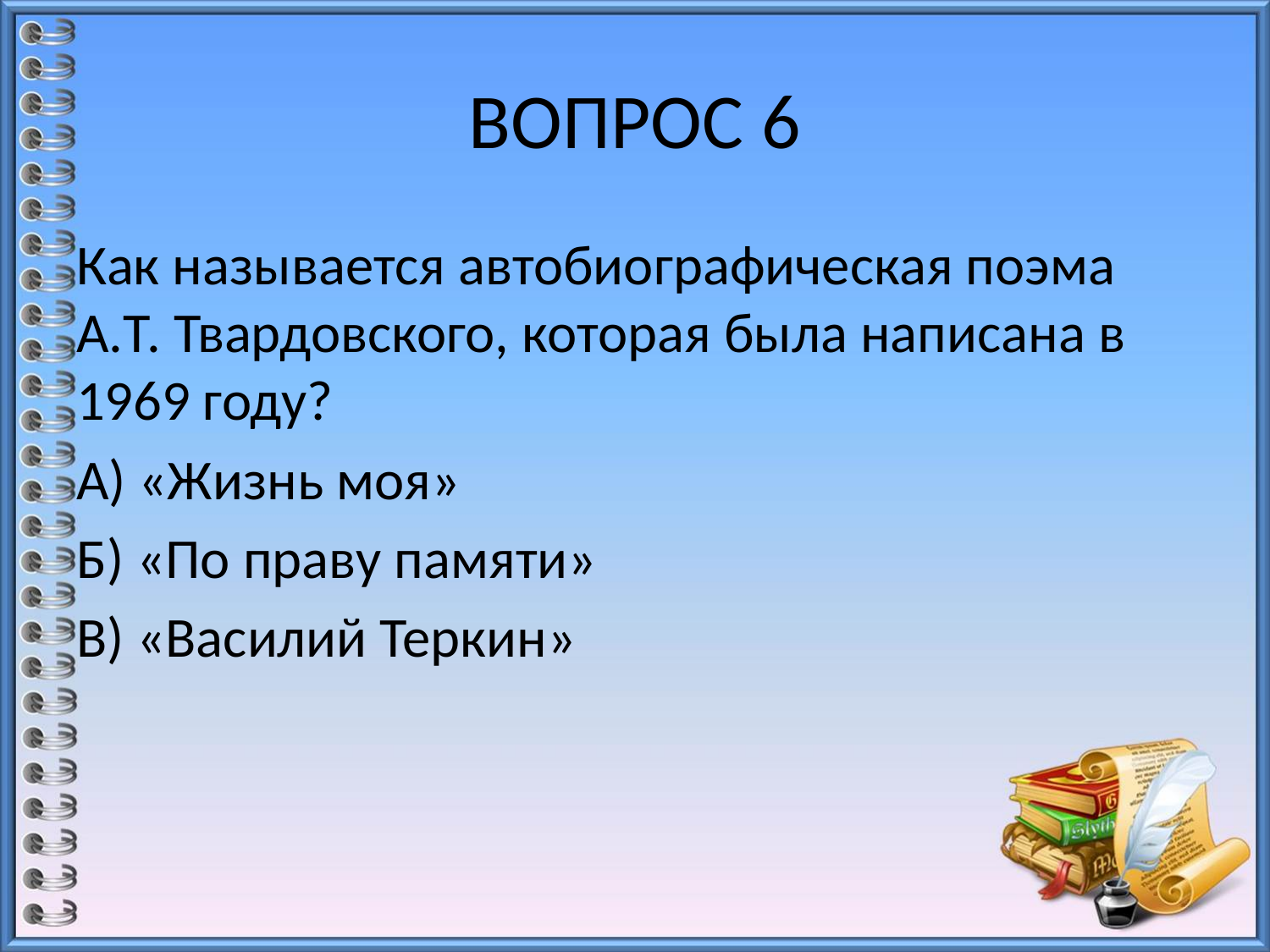

# ВОПРОС 6
Как называется автобиографическая поэма А.Т. Твардовского, которая была написана в 1969 году?
А) «Жизнь моя»
Б) «По праву памяти»
В) «Василий Теркин»